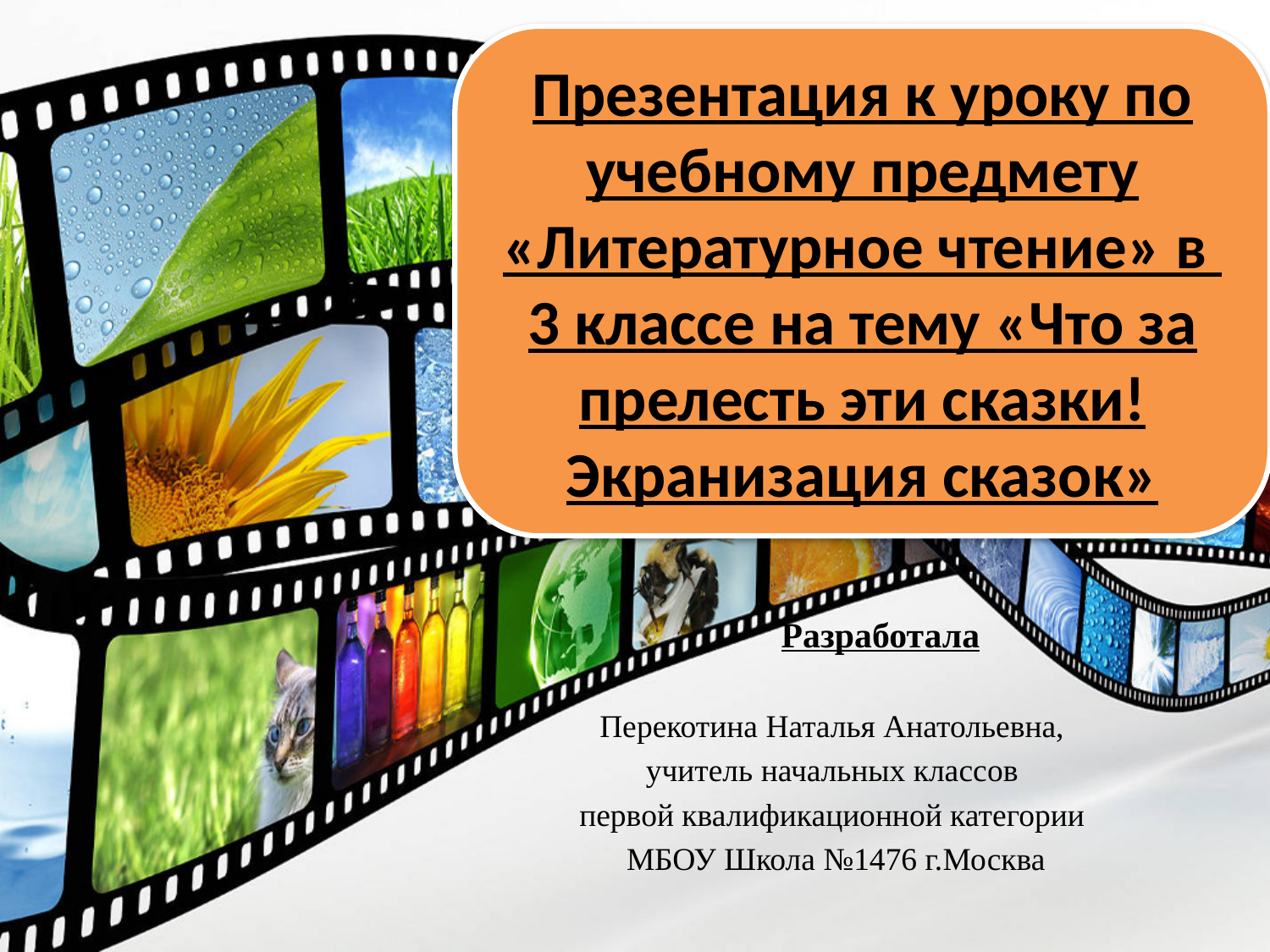

Презентация к уроку по учебному предмету «Литературное чтение» в  3 классе на тему «Что за прелесть эти сказки! Экранизация сказок»
          Разработала

Перекотина Наталья Анатольевна,
учитель начальных классов
первой квалификационной категории
МБОУ Школа №1476 г.Москва